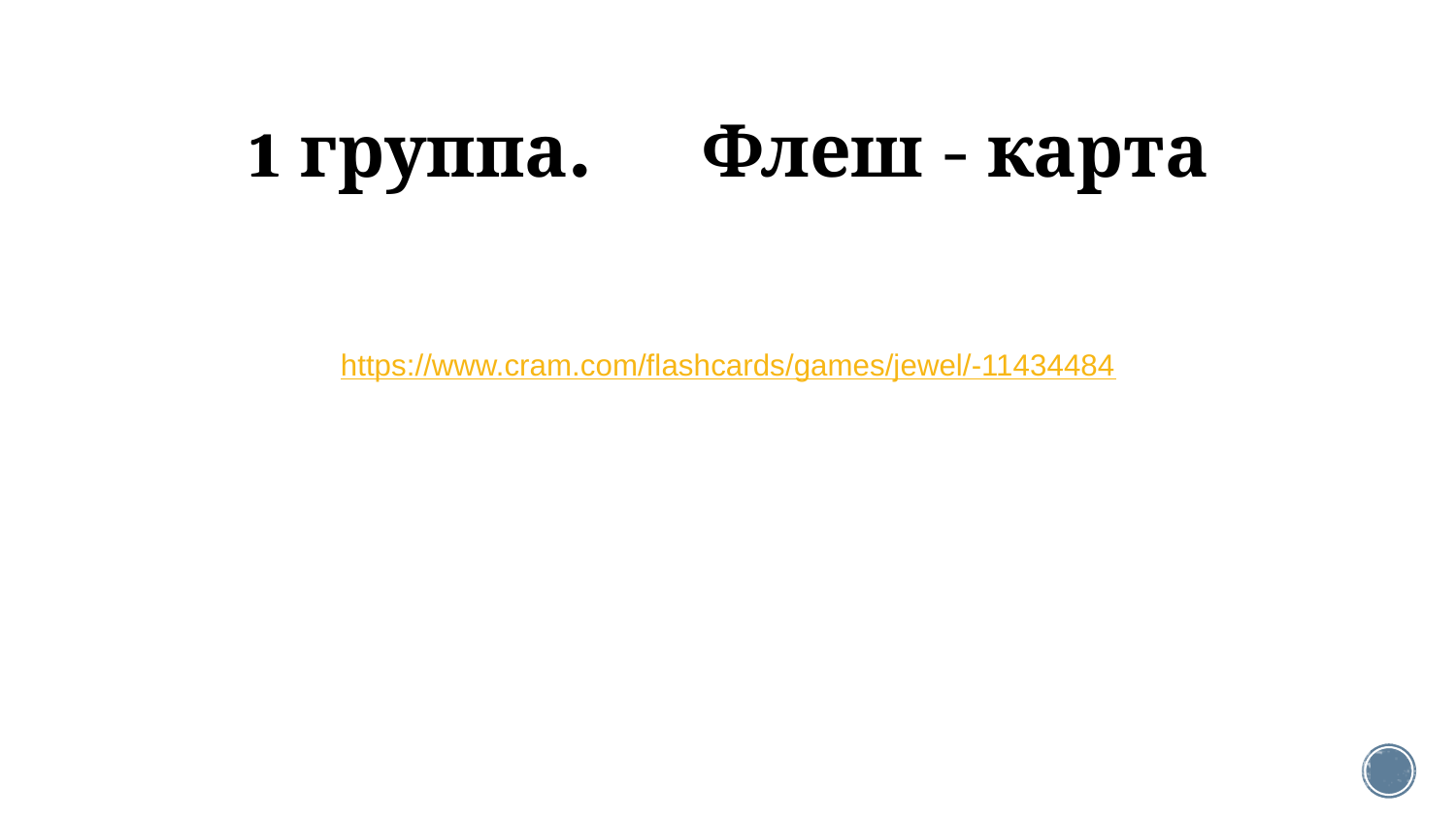

# 1 группа.      Флеш - карта

https://www.cram.com/flashcards/games/jewel/-11434484